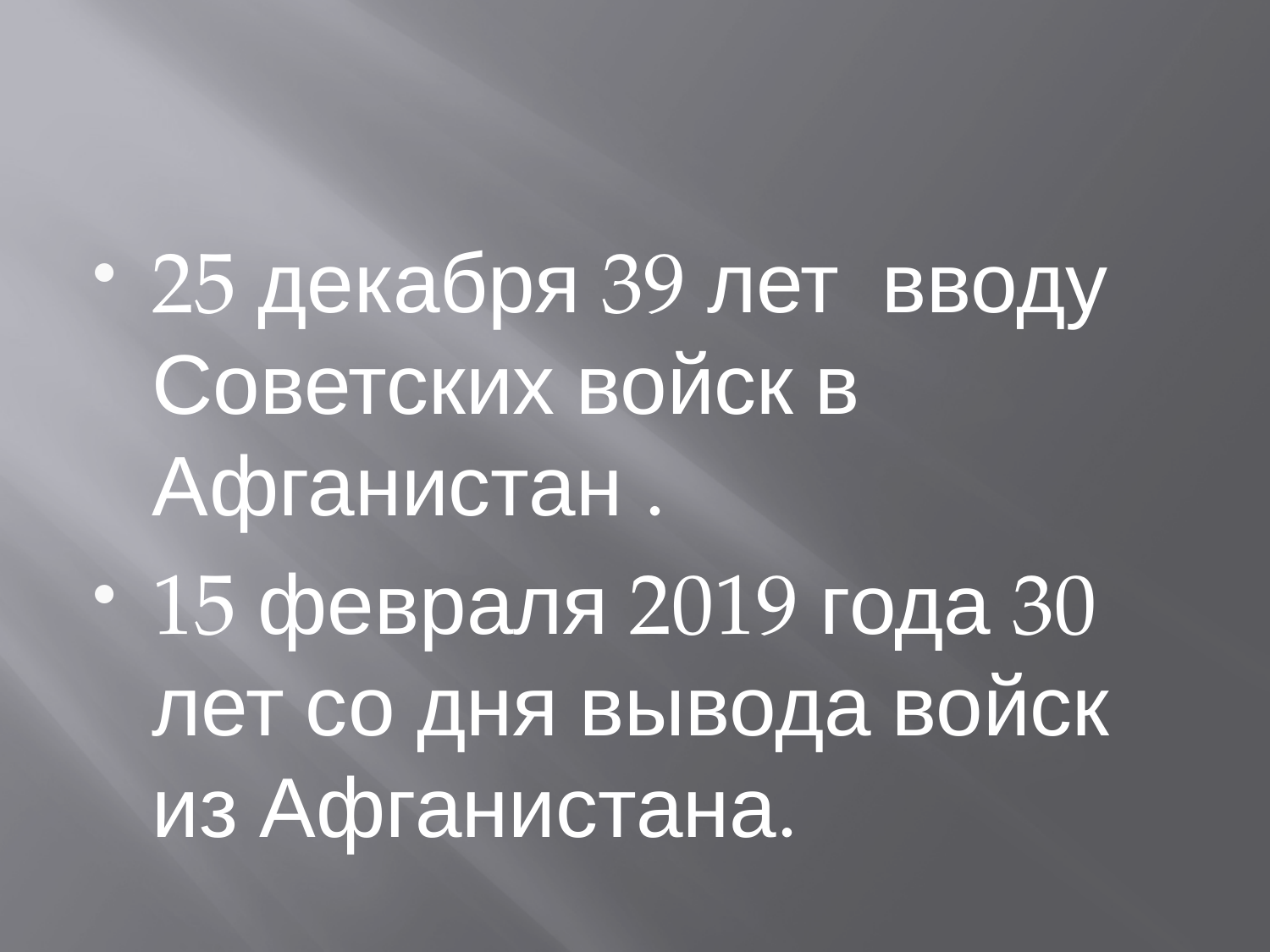

#
25 декабря 39 лет  вводу Советских войск в Афганистан .
15 февраля 2019 года 30 лет со дня вывода войск из Афганистана.